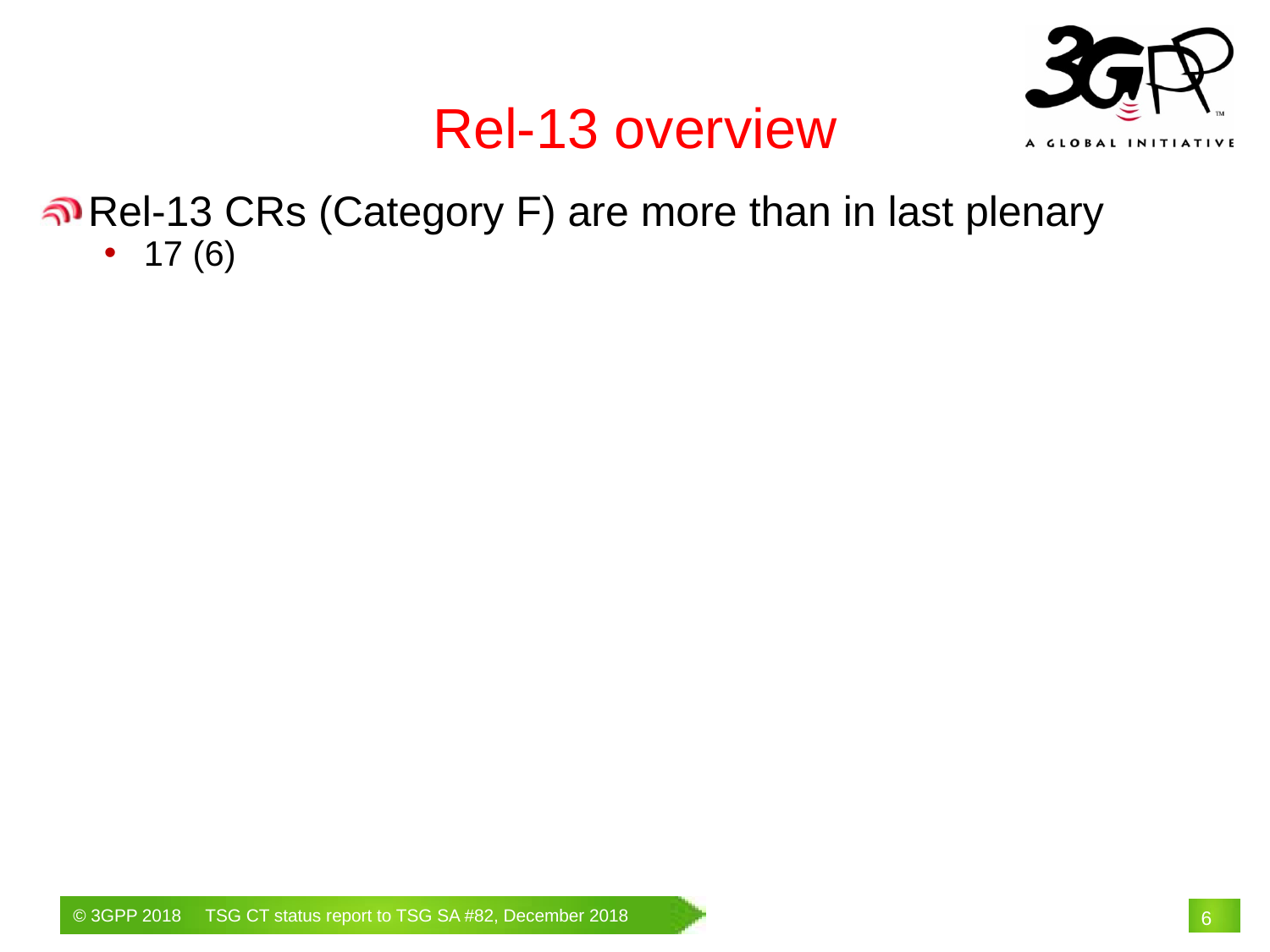

Rel-13 overview
Rel-13 CRs (Category F) are more than in last plenary
17 (6)
# 6